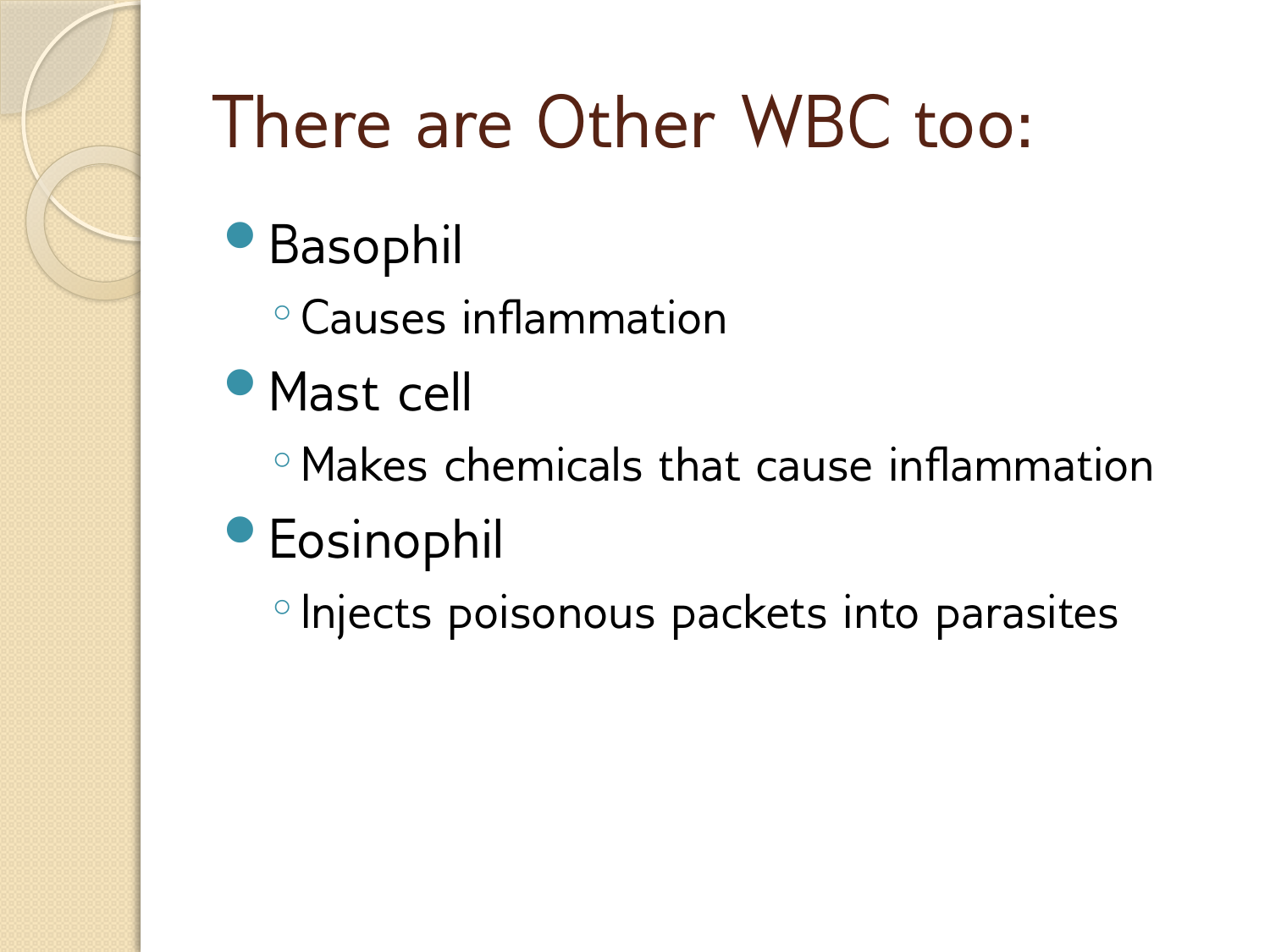

# There are Other WBC too:
Basophil
Causes inflammation
Mast cell
Makes chemicals that cause inflammation
Eosinophil
Injects poisonous packets into parasites